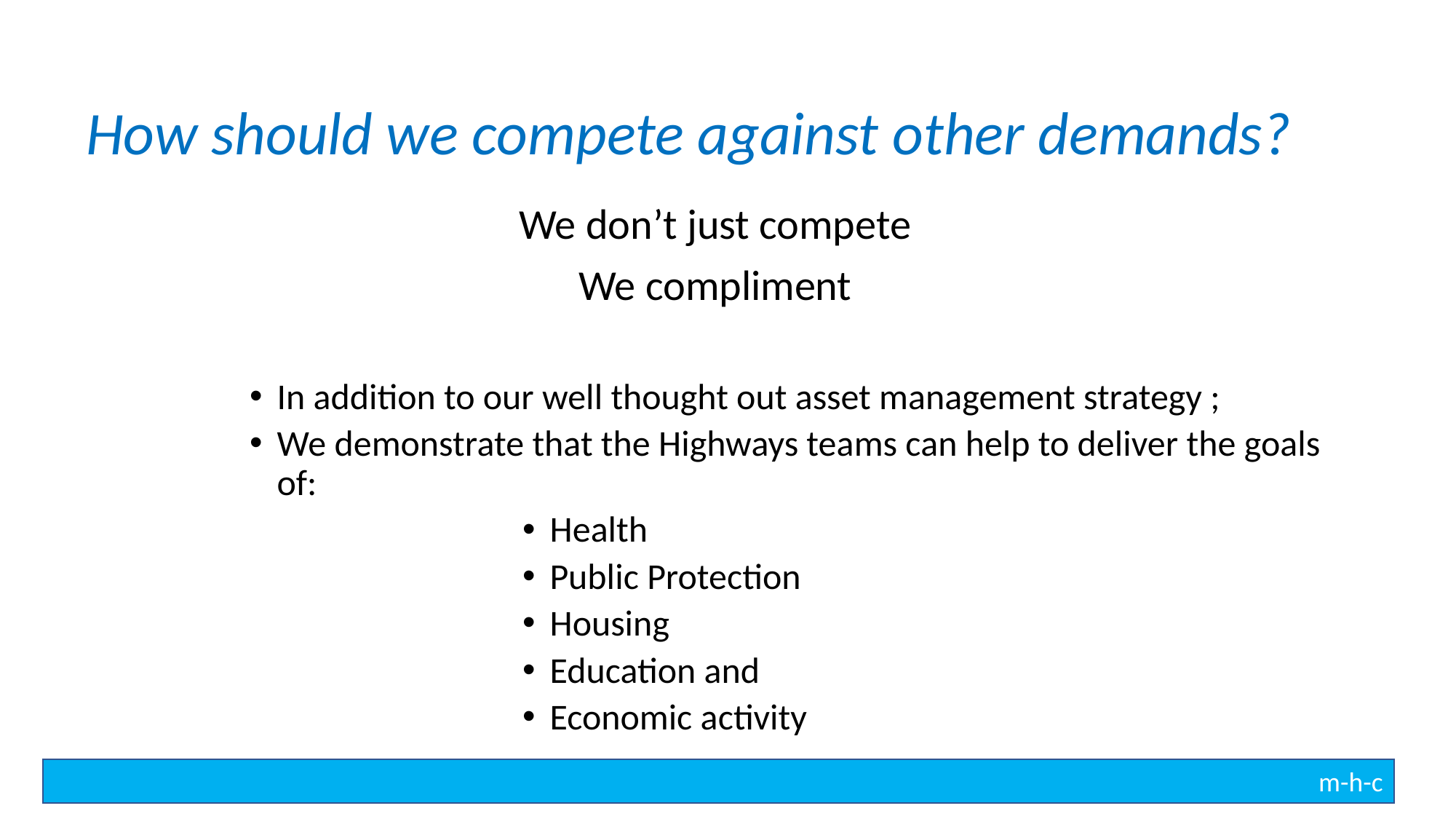

How should we compete against other demands?
We don’t just compete
We compliment

In addition to our well thought out asset management strategy ;
We demonstrate that the Highways teams can help to deliver the goals of:
Health
Public Protection
Housing
Education and
Economic activity
m-h-c